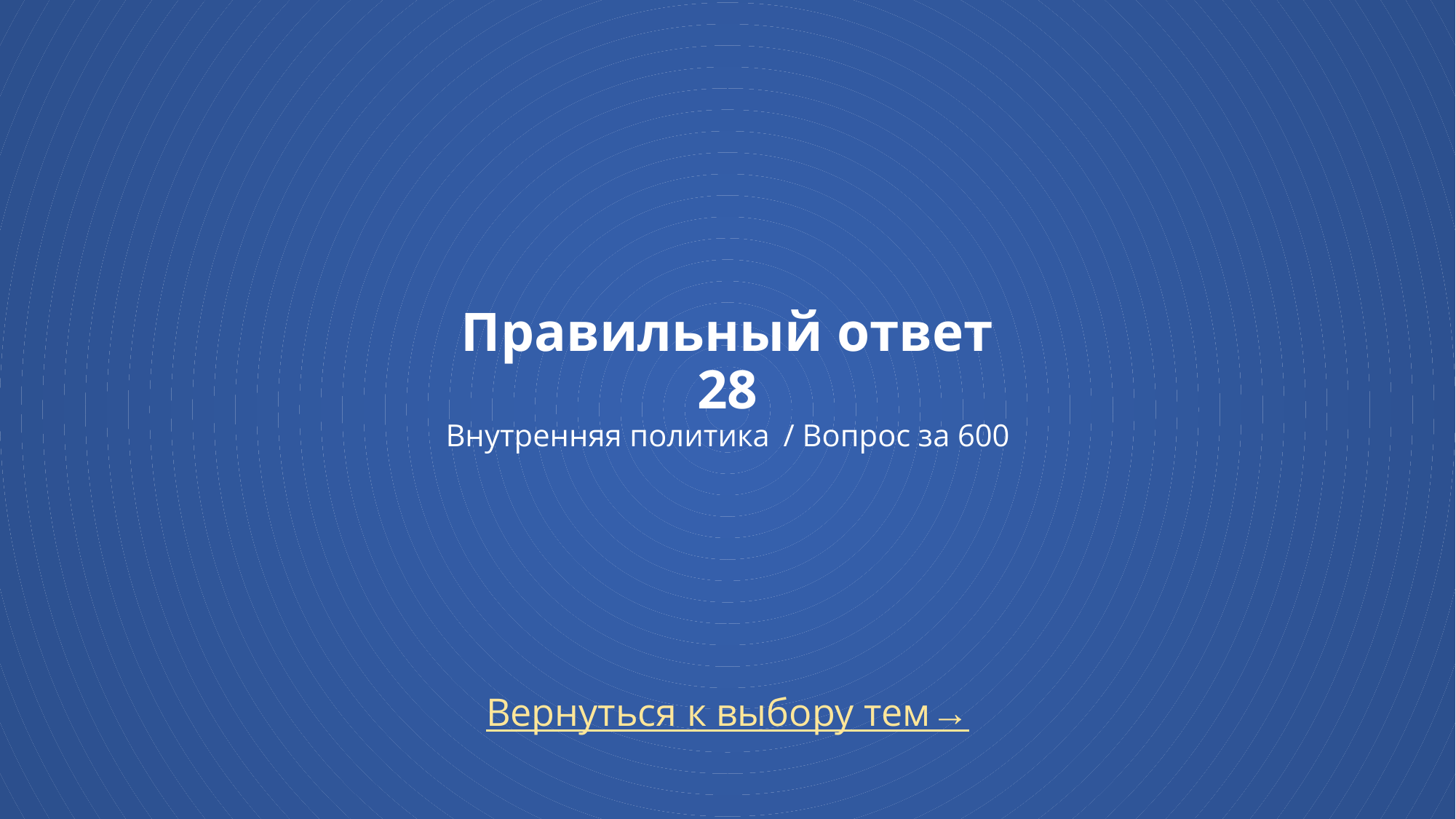

# Правильный ответ 28 Внутренняя политика  / Вопрос за 600
Вернуться к выбору тем→